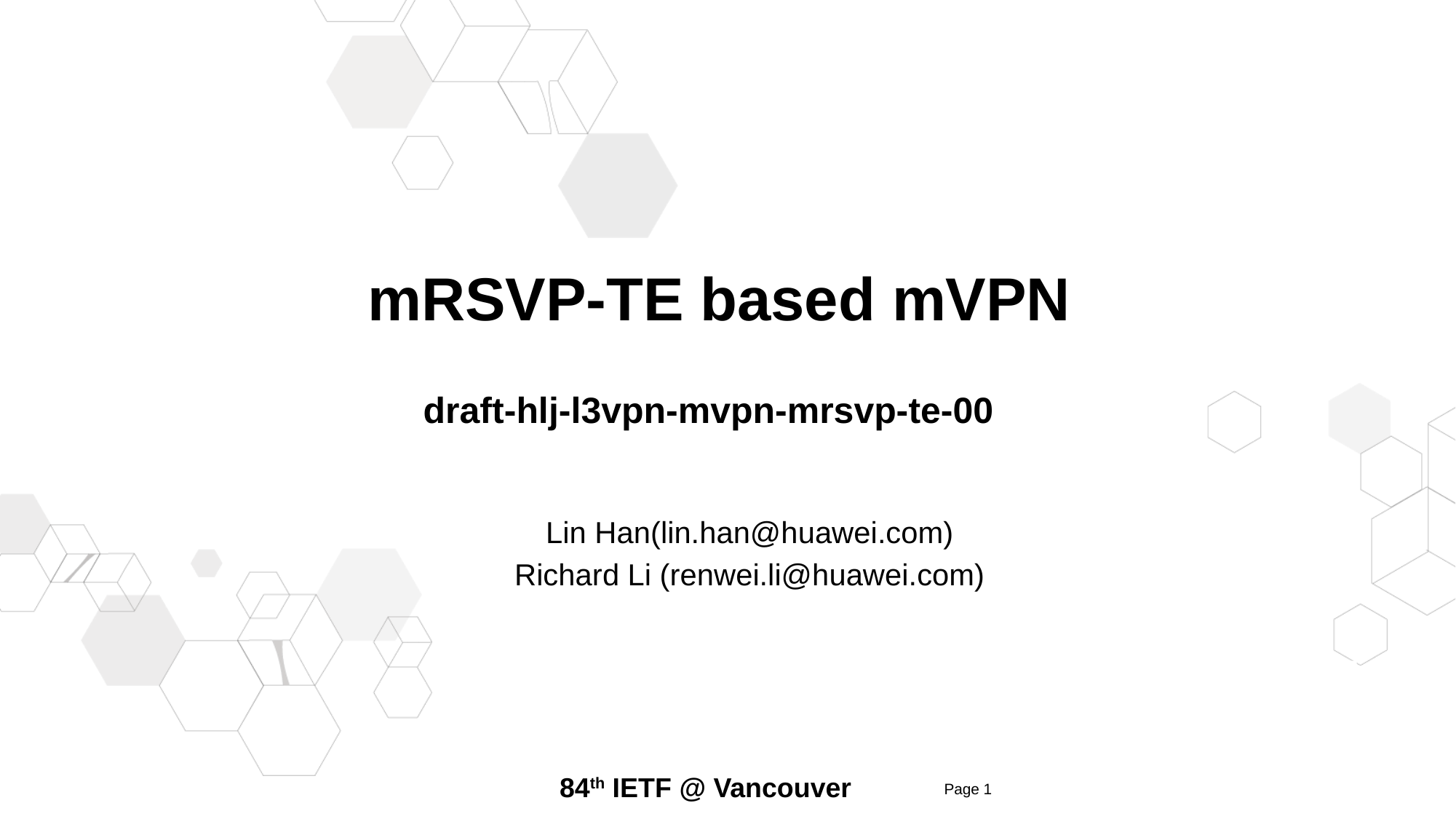

# mRSVP-TE based mVPN
draft-hlj-l3vpn-mvpn-mrsvp-te-00

Lin Han(lin.han@huawei.com)
Richard Li (renwei.li@huawei.com)